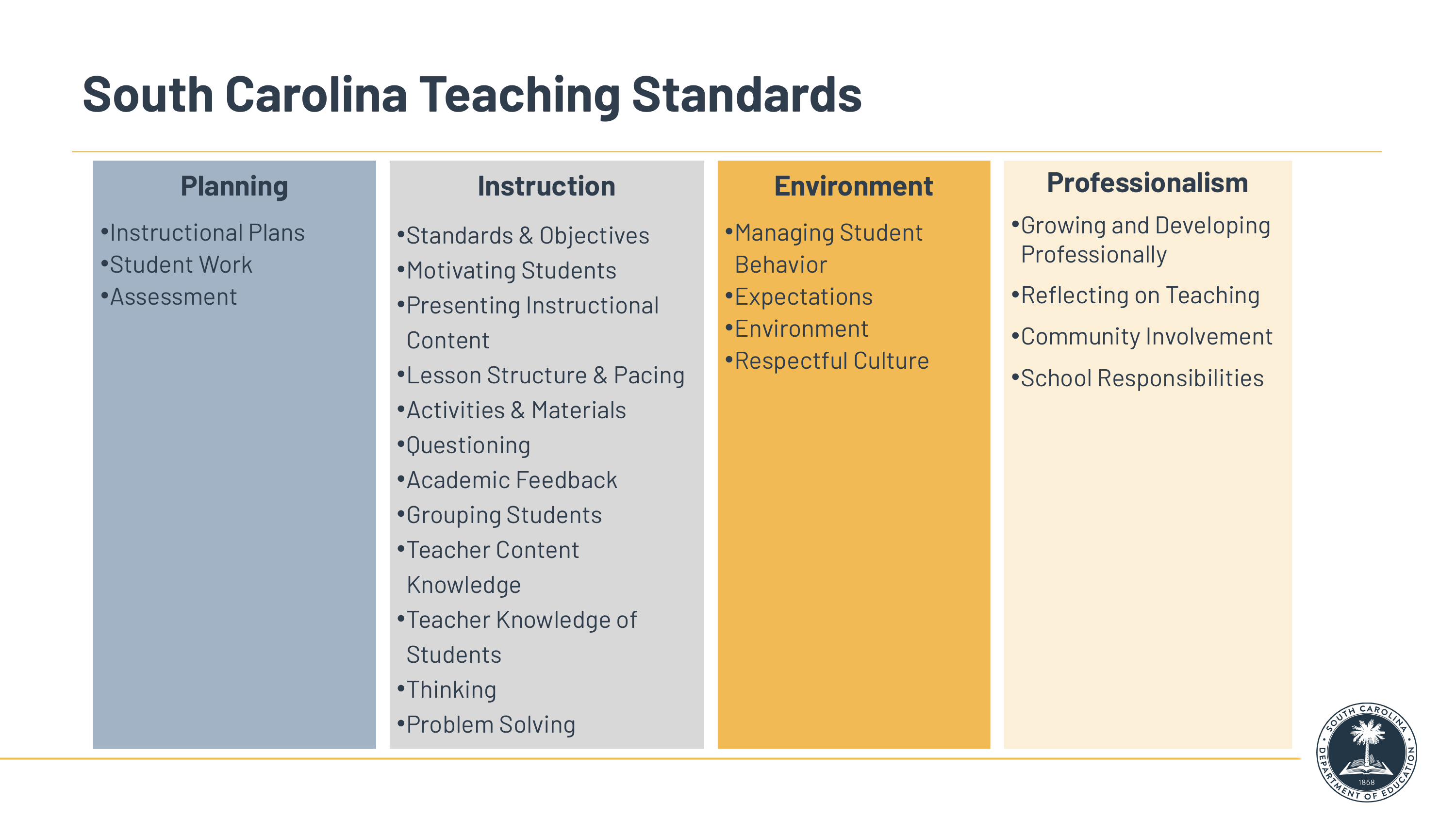

# South Carolina Teaching Standards
Planning

Instructional Plans
Student Work
Assessment

Instruction

Standards & Objectives
Motivating Students
Presenting Instructional Content
Lesson Structure & Pacing
Activities & Materials
Questioning
Academic Feedback
Grouping Students
Teacher Content Knowledge
Teacher Knowledge of Students
Thinking
Problem Solving

Environment

Managing Student Behavior
Expectations
Environment
Respectful Culture

Professionalism

Growing and Developing Professionally
Reflecting on Teaching
Community Involvement
School Responsibilities